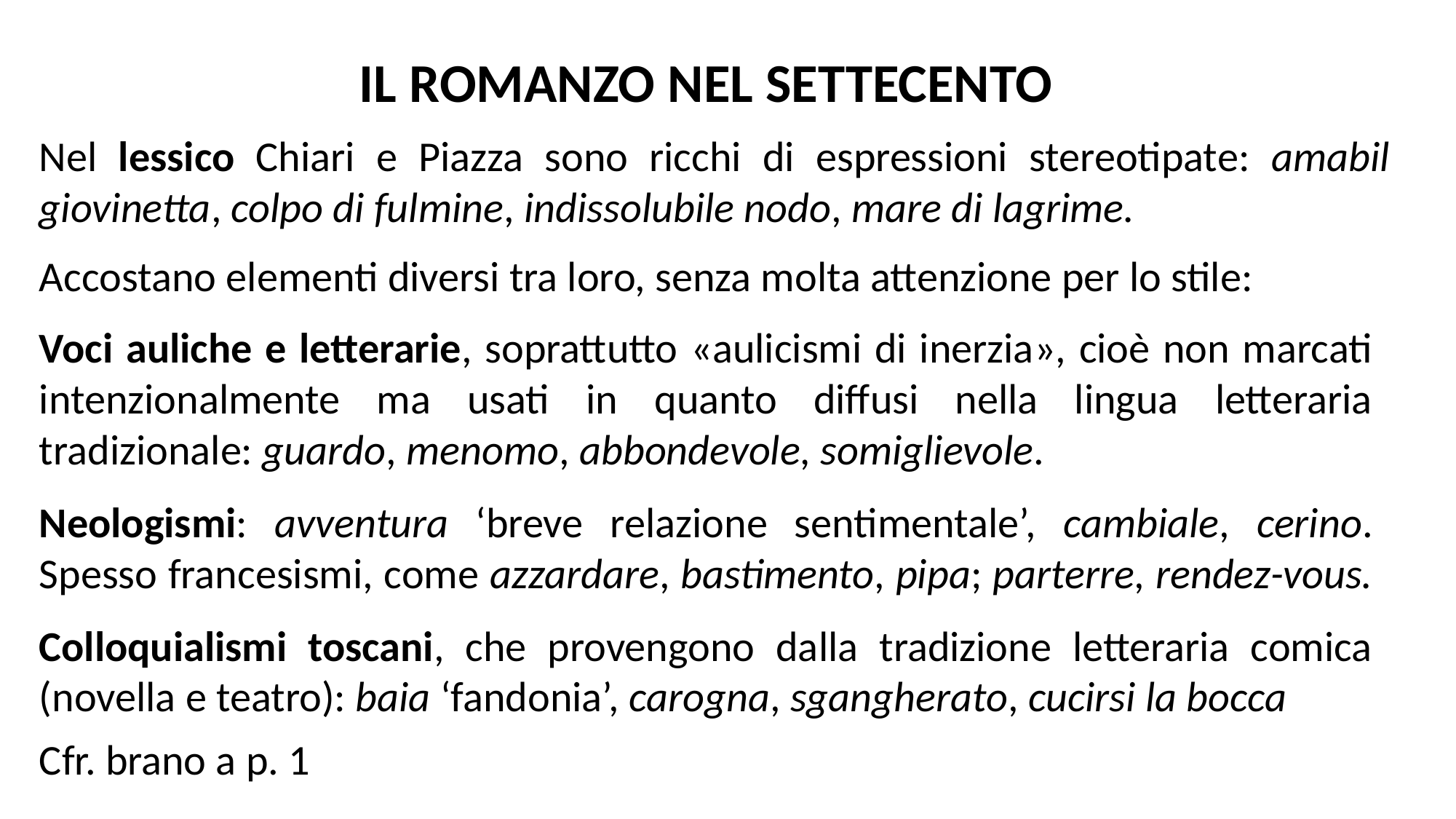

IL ROMANZO NEL SETTECENTO
Nel lessico Chiari e Piazza sono ricchi di espressioni stereotipate: amabil giovinetta, colpo di fulmine, indissolubile nodo, mare di lagrime.

Accostano elementi diversi tra loro, senza molta attenzione per lo stile:
Voci auliche e letterarie, soprattutto «aulicismi di inerzia», cioè non marcati intenzionalmente ma usati in quanto diffusi nella lingua letteraria tradizionale: guardo, menomo, abbondevole, somiglievole.
Neologismi: avventura ‘breve relazione sentimentale’, cambiale, cerino. Spesso francesismi, come azzardare, bastimento, pipa; parterre, rendez-vous.
Colloquialismi toscani, che provengono dalla tradizione letteraria comica (novella e teatro): baia ‘fandonia’, carogna, sgangherato, cucirsi la bocca
Cfr. brano a p. 1